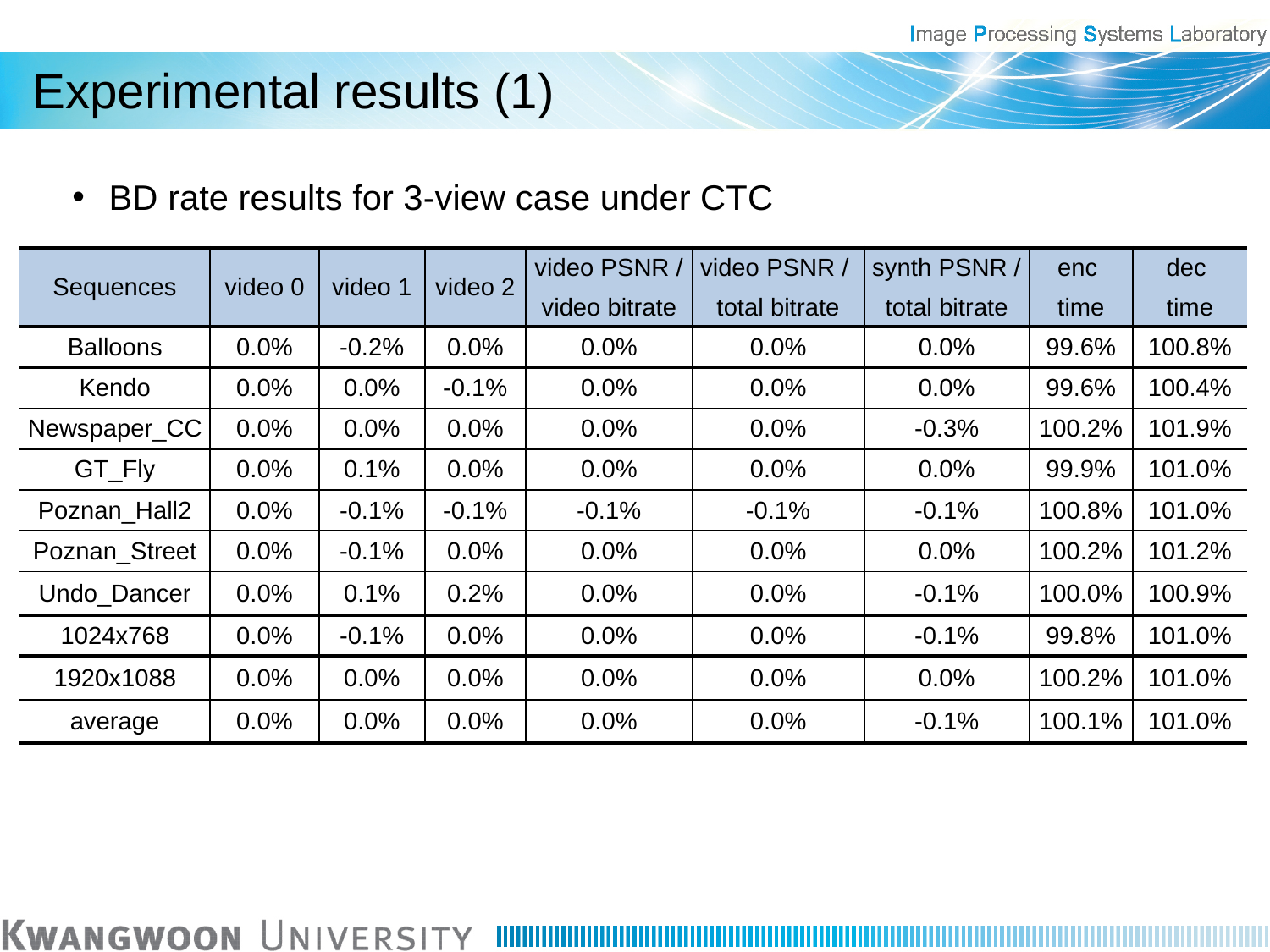

# Experimental results (1)
BD rate results for 3-view case under CTC
| Sequences | video 0 | video 1 | video 2 | video PSNR / video bitrate | video PSNR / total bitrate | synth PSNR / total bitrate | enc time | dec time |
| --- | --- | --- | --- | --- | --- | --- | --- | --- |
| Balloons | 0.0% | -0.2% | 0.0% | 0.0% | 0.0% | 0.0% | 99.6% | 100.8% |
| Kendo | 0.0% | 0.0% | -0.1% | 0.0% | 0.0% | 0.0% | 99.6% | 100.4% |
| Newspaper\_CC | 0.0% | 0.0% | 0.0% | 0.0% | 0.0% | -0.3% | 100.2% | 101.9% |
| GT\_Fly | 0.0% | 0.1% | 0.0% | 0.0% | 0.0% | 0.0% | 99.9% | 101.0% |
| Poznan\_Hall2 | 0.0% | -0.1% | -0.1% | -0.1% | -0.1% | -0.1% | 100.8% | 101.0% |
| Poznan\_Street | 0.0% | -0.1% | 0.0% | 0.0% | 0.0% | 0.0% | 100.2% | 101.2% |
| Undo\_Dancer | 0.0% | 0.1% | 0.2% | 0.0% | 0.0% | -0.1% | 100.0% | 100.9% |
| 1024x768 | 0.0% | -0.1% | 0.0% | 0.0% | 0.0% | -0.1% | 99.8% | 101.0% |
| 1920x1088 | 0.0% | 0.0% | 0.0% | 0.0% | 0.0% | 0.0% | 100.2% | 101.0% |
| average | 0.0% | 0.0% | 0.0% | 0.0% | 0.0% | -0.1% | 100.1% | 101.0% |